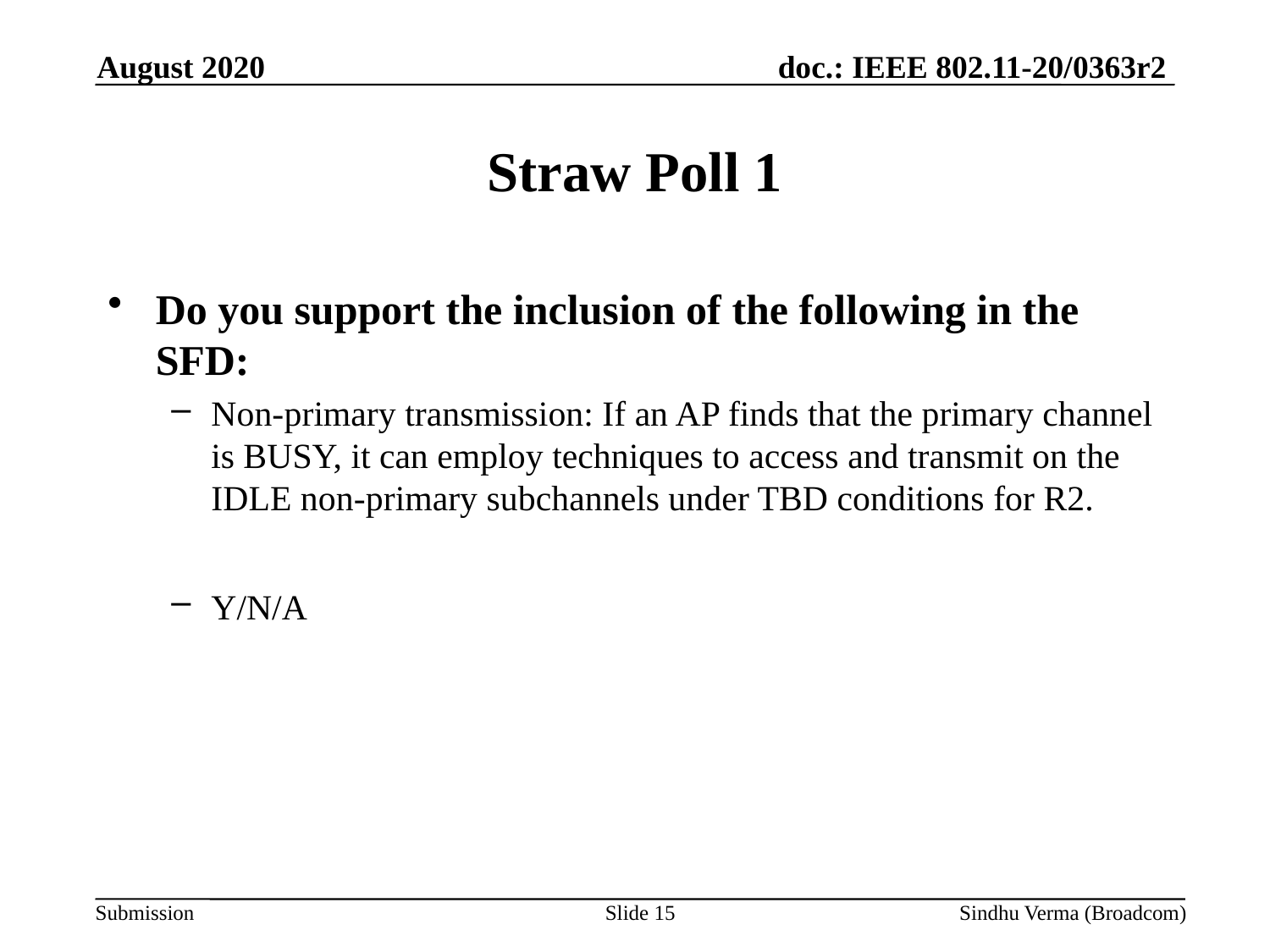

August 2020
# Straw Poll 1
Do you support the inclusion of the following in the SFD:
Non-primary transmission: If an AP finds that the primary channel is BUSY, it can employ techniques to access and transmit on the IDLE non-primary subchannels under TBD conditions for R2.

Y/N/A
Slide 15
Sindhu Verma (Broadcom)